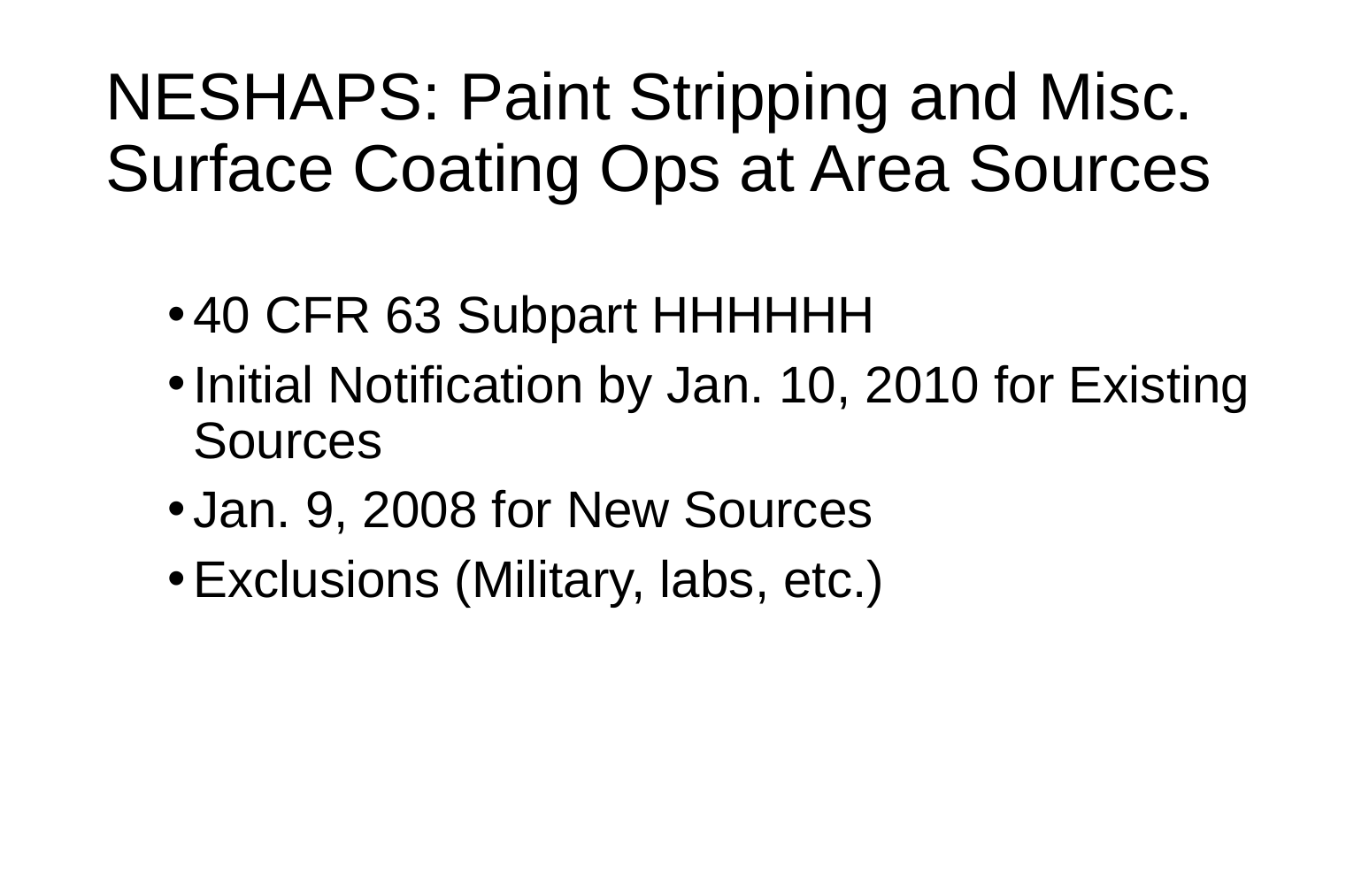

# NESHAPS: Paint Stripping and Misc. Surface Coating Ops at Area Sources
40 CFR 63 Subpart HHHHHH
Initial Notification by Jan. 10, 2010 for Existing Sources
Jan. 9, 2008 for New Sources
Exclusions (Military, labs, etc.)